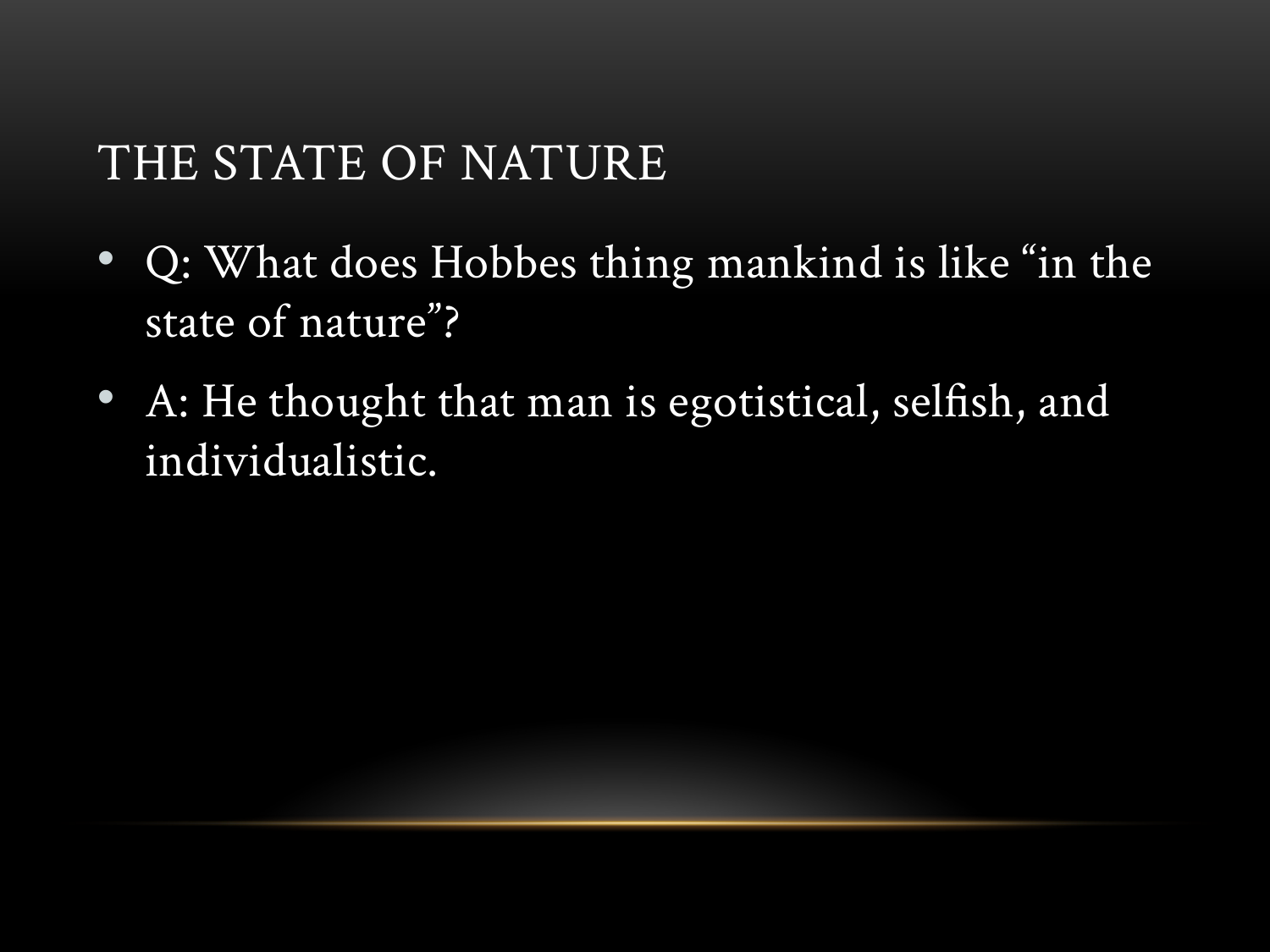

# The state of Nature
Q: What does Hobbes thing mankind is like “in the state of nature”?
A: He thought that man is egotistical, selfish, and individualistic.